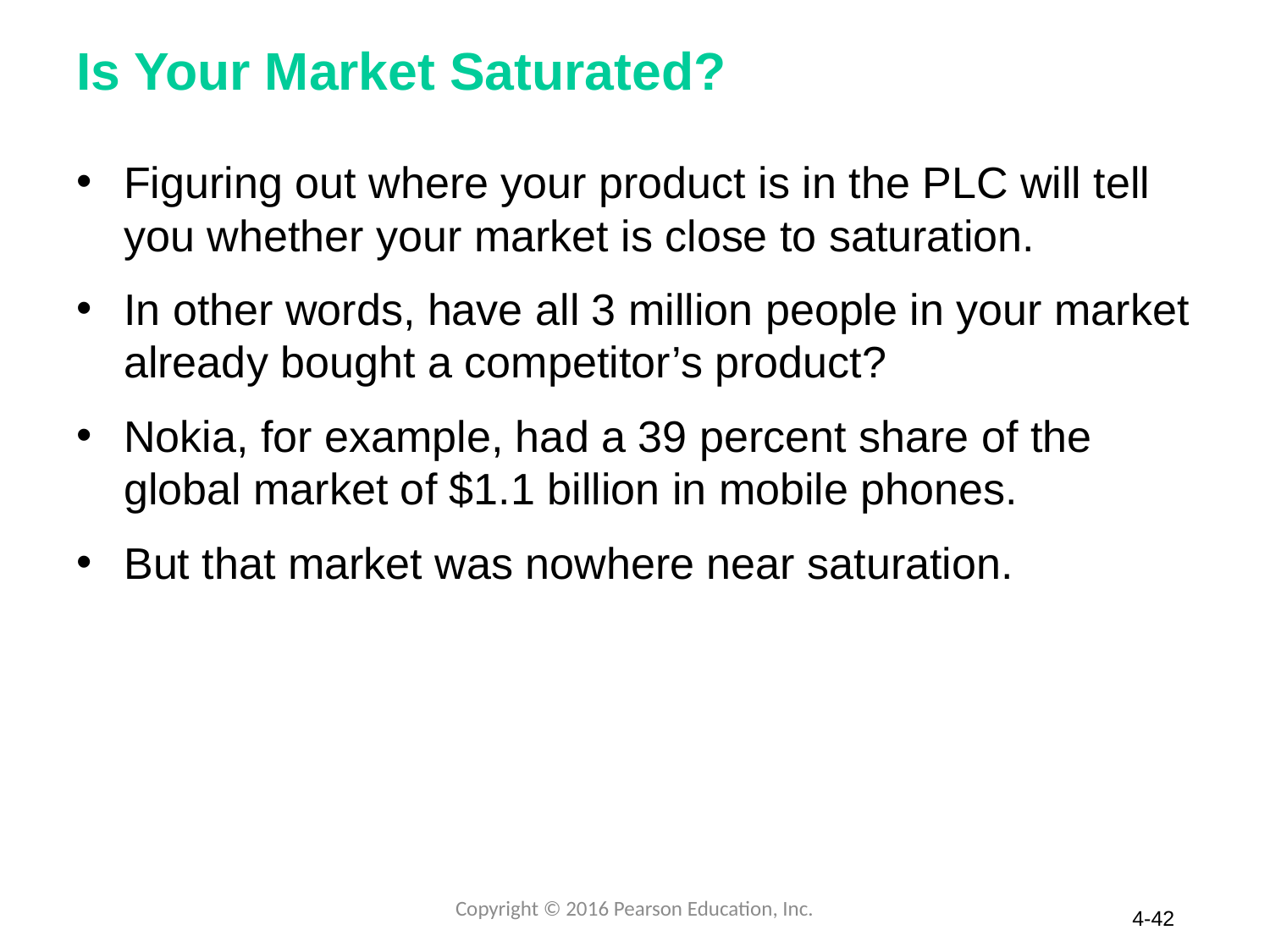

# Is Your Market Saturated?
Figuring out where your product is in the PLC will tell you whether your market is close to saturation.

In other words, have all 3 million people in your market already bought a competitor’s product?

Nokia, for example, had a 39 percent share of the global market of $1.1 billion in mobile phones.

But that market was nowhere near saturation.
Copyright © 2016 Pearson Education, Inc.